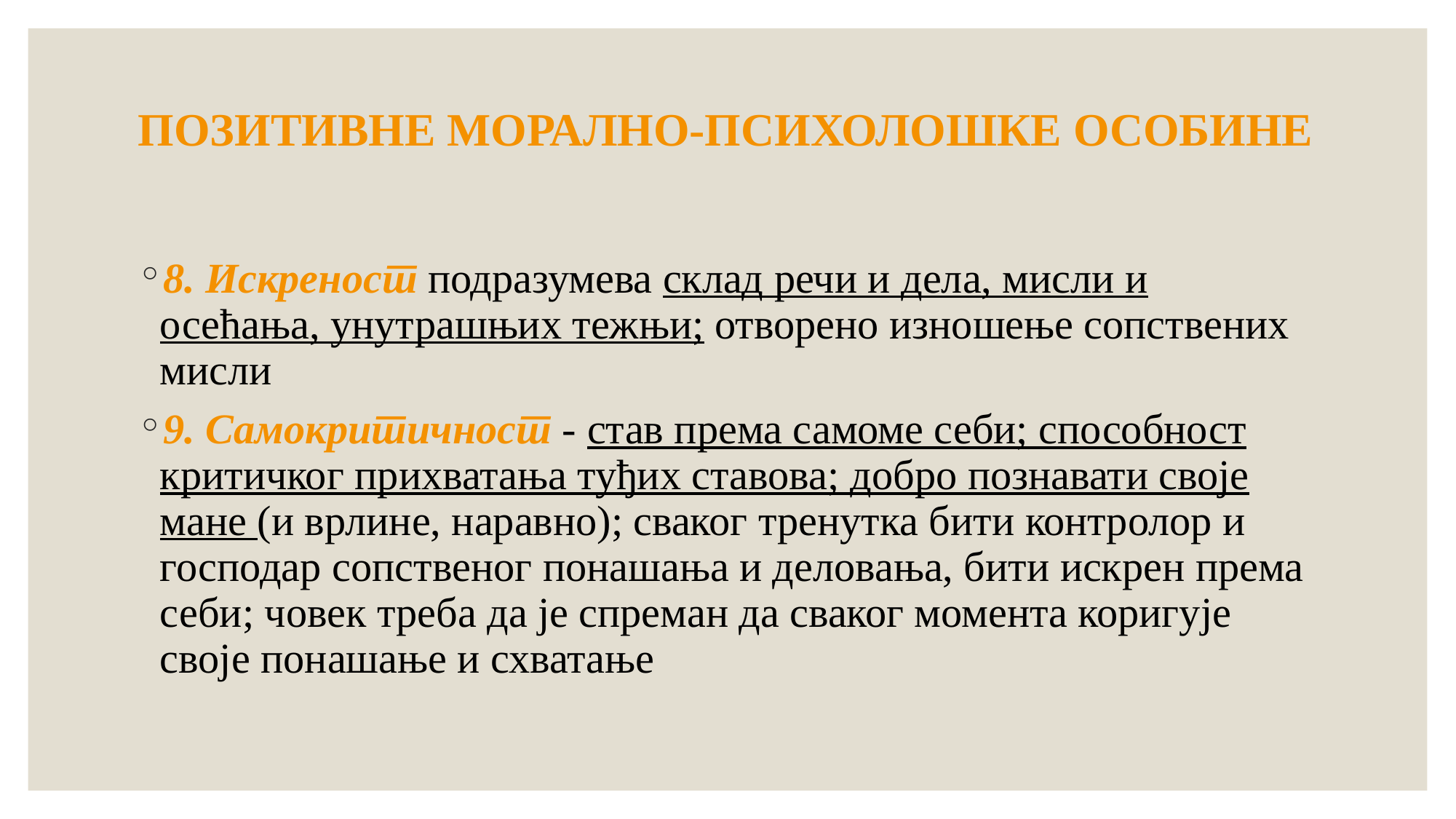

# ПОЗИТИВНЕ МОРАЛНО-ПСИХОЛОШКЕ ОСОБИНЕ
8. Искреност подразумева склад речи и дела, мисли и осећања, унутрашњих тежњи; отворено изношење сопствених мисли
9. Самокритичност - став према самоме себи; способност критичког прихватања туђих ставова; добро познавати своје мане (и врлине, наравно); сваког тренутка бити контролор и господар сопственог понашања и деловања, бити искрен према себи; човек треба да је спреман да сваког момента коригује своје понашање и схватање